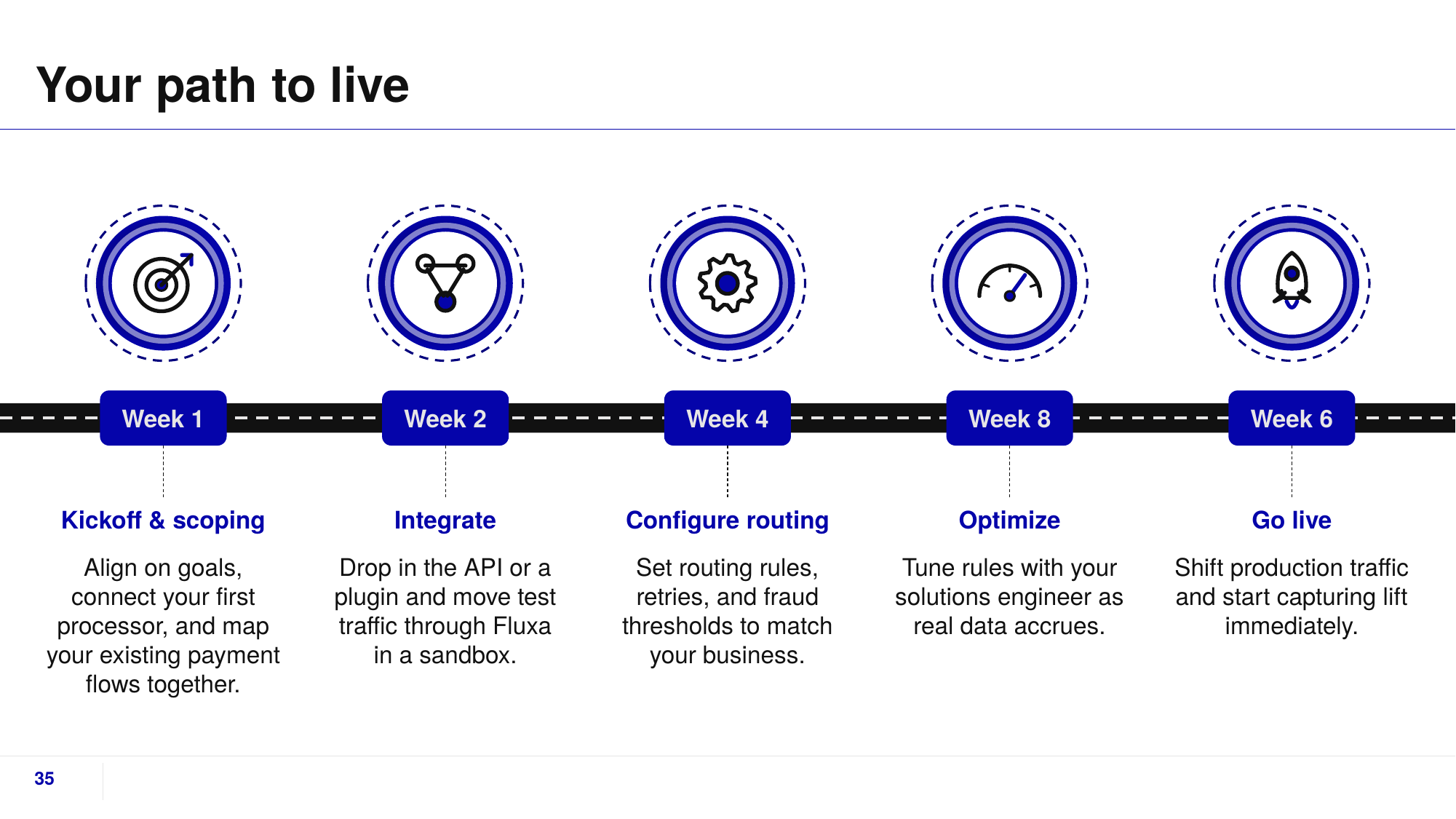

# Your path to live

Week 1
Week 2
Week 4
Week 8
Week 6

Kickoff & scoping
Align on goals, connect your first processor, and map your existing payment flows together.
Integrate
Drop in the API or a plugin and move test traffic through Fluxa in a sandbox.
Configure routing
Set routing rules, retries, and fraud thresholds to match your business.
Optimize
Tune rules with your solutions engineer as real data accrues.
Go live
Shift production traffic and start capturing lift immediately.
35